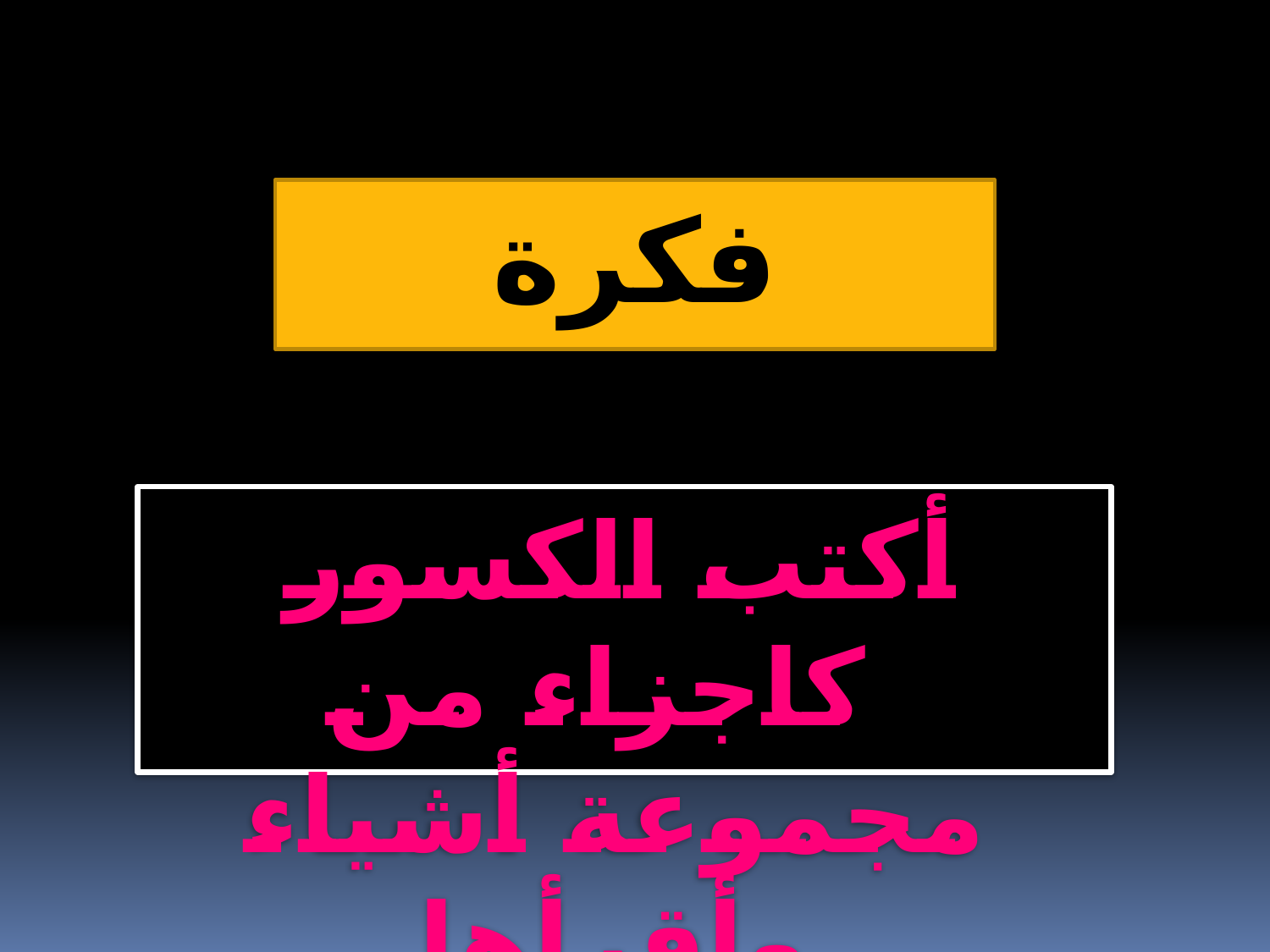

فكرة الدرس
أكتب الكسور كاجزاء من مجموعة أشياء  وأقرأها